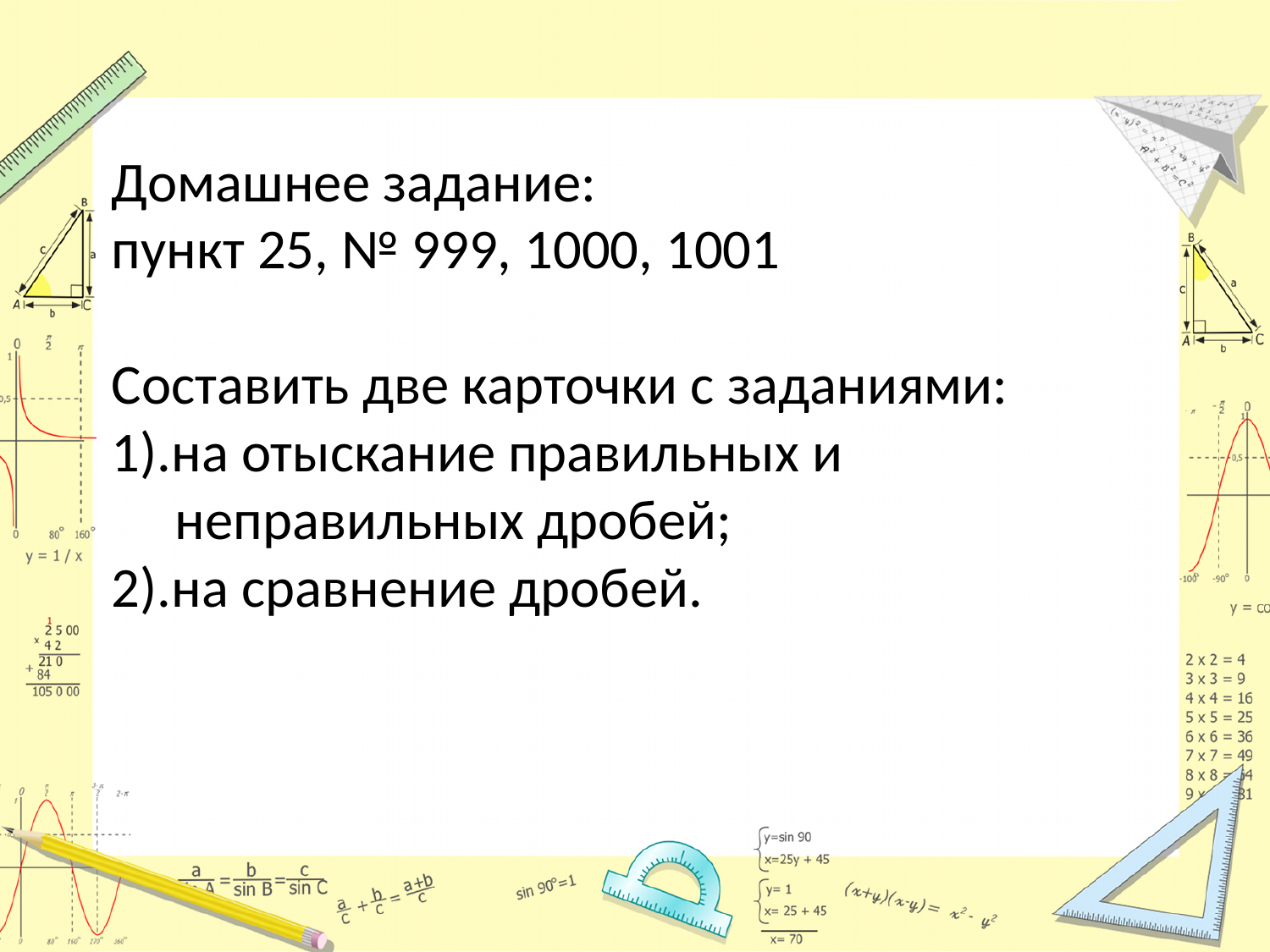

Домашнее задание:
пункт 25, № 999, 1000, 1001

Составить две карточки с заданиями:
1).на отыскание правильных и
     неправильных дробей;
2).на сравнение дробей.